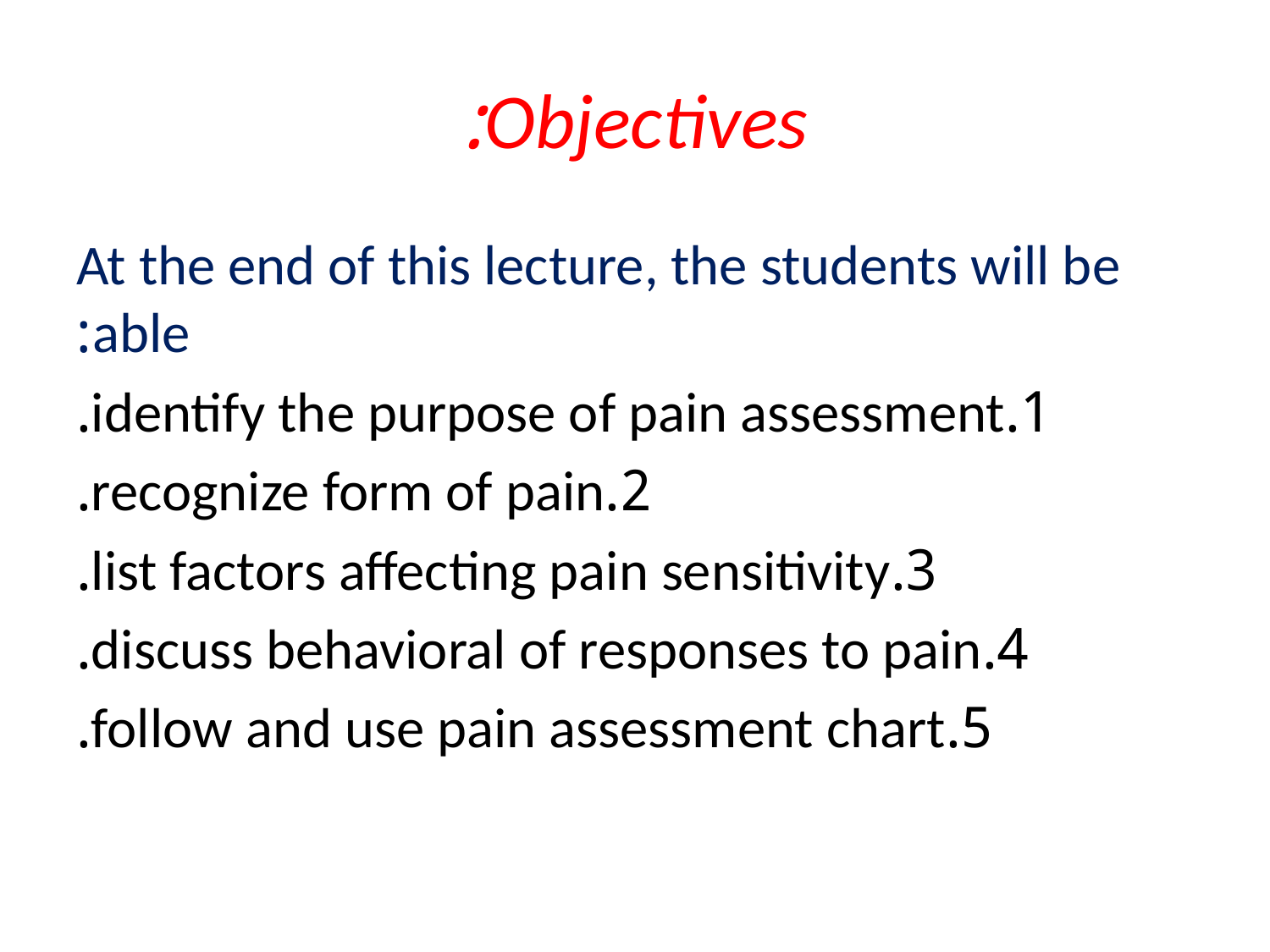

# Objectives:
At the end of this lecture, the students will be able:
1.identify the purpose of pain assessment.
2.recognize form of pain.
3.list factors affecting pain sensitivity.
4.discuss behavioral of responses to pain.
5.follow and use pain assessment chart.